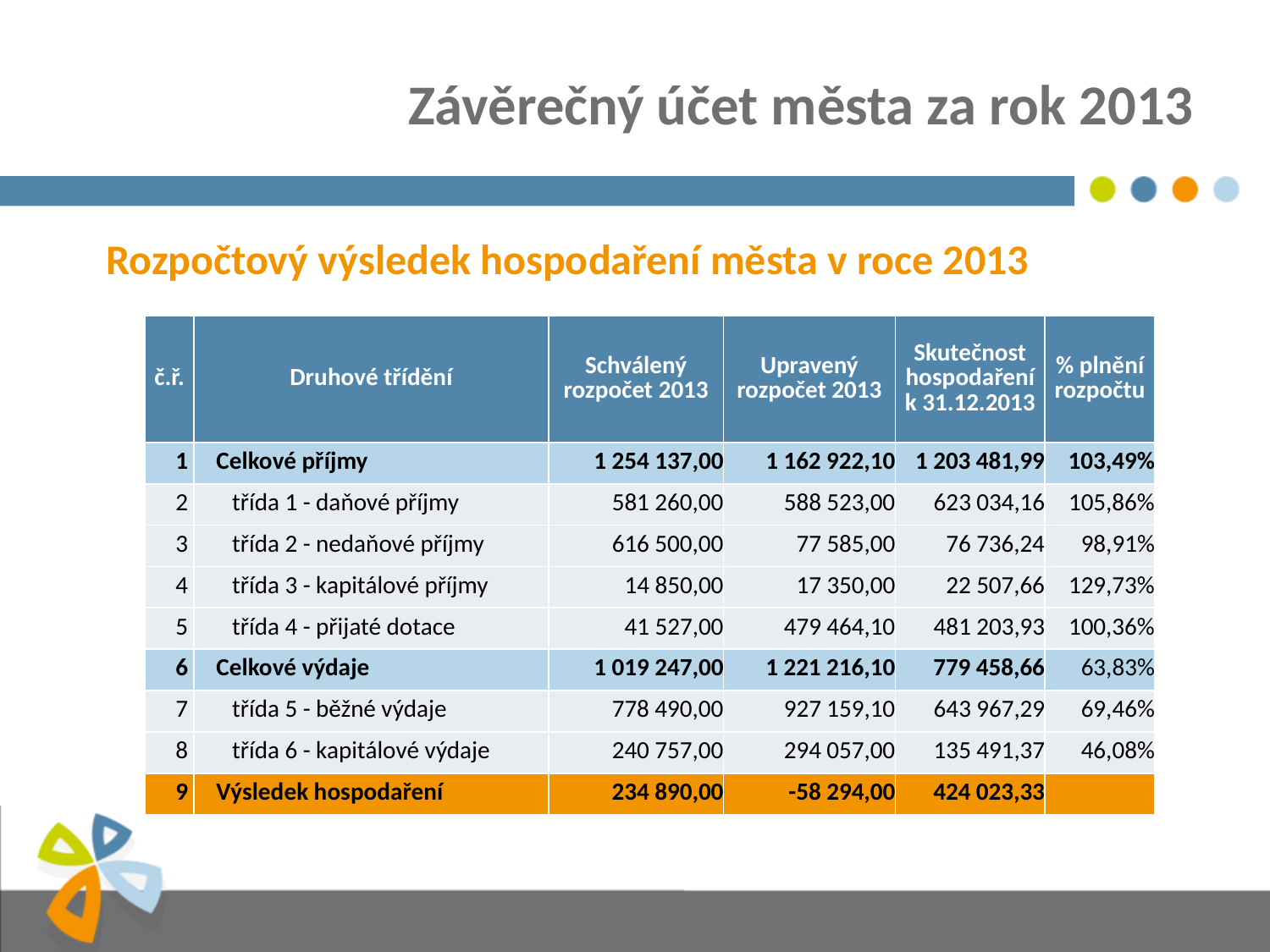

# Závěrečný účet města za rok 2013
Rozpočtový výsledek hospodaření města v roce 2013

| č.ř. | Druhové třídění | Schválený rozpočet 2013 | Upravený rozpočet 2013 | Skutečnost hospodaření k 31.12.2013 | % plnění rozpočtu |
| --- | --- | --- | --- | --- | --- |
| 1 | Celkové příjmy | 1 254 137,00 | 1 162 922,10 | 1 203 481,99 | 103,49% |
| 2 | třída 1 - daňové příjmy | 581 260,00 | 588 523,00 | 623 034,16 | 105,86% |
| 3 | třída 2 - nedaňové příjmy | 616 500,00 | 77 585,00 | 76 736,24 | 98,91% |
| 4 | třída 3 - kapitálové příjmy | 14 850,00 | 17 350,00 | 22 507,66 | 129,73% |
| 5 | třída 4 - přijaté dotace | 41 527,00 | 479 464,10 | 481 203,93 | 100,36% |
| 6 | Celkové výdaje | 1 019 247,00 | 1 221 216,10 | 779 458,66 | 63,83% |
| 7 | třída 5 - běžné výdaje | 778 490,00 | 927 159,10 | 643 967,29 | 69,46% |
| 8 | třída 6 - kapitálové výdaje | 240 757,00 | 294 057,00 | 135 491,37 | 46,08% |
| 9 | Výsledek hospodaření | 234 890,00 | -58 294,00 | 424 023,33 |  |